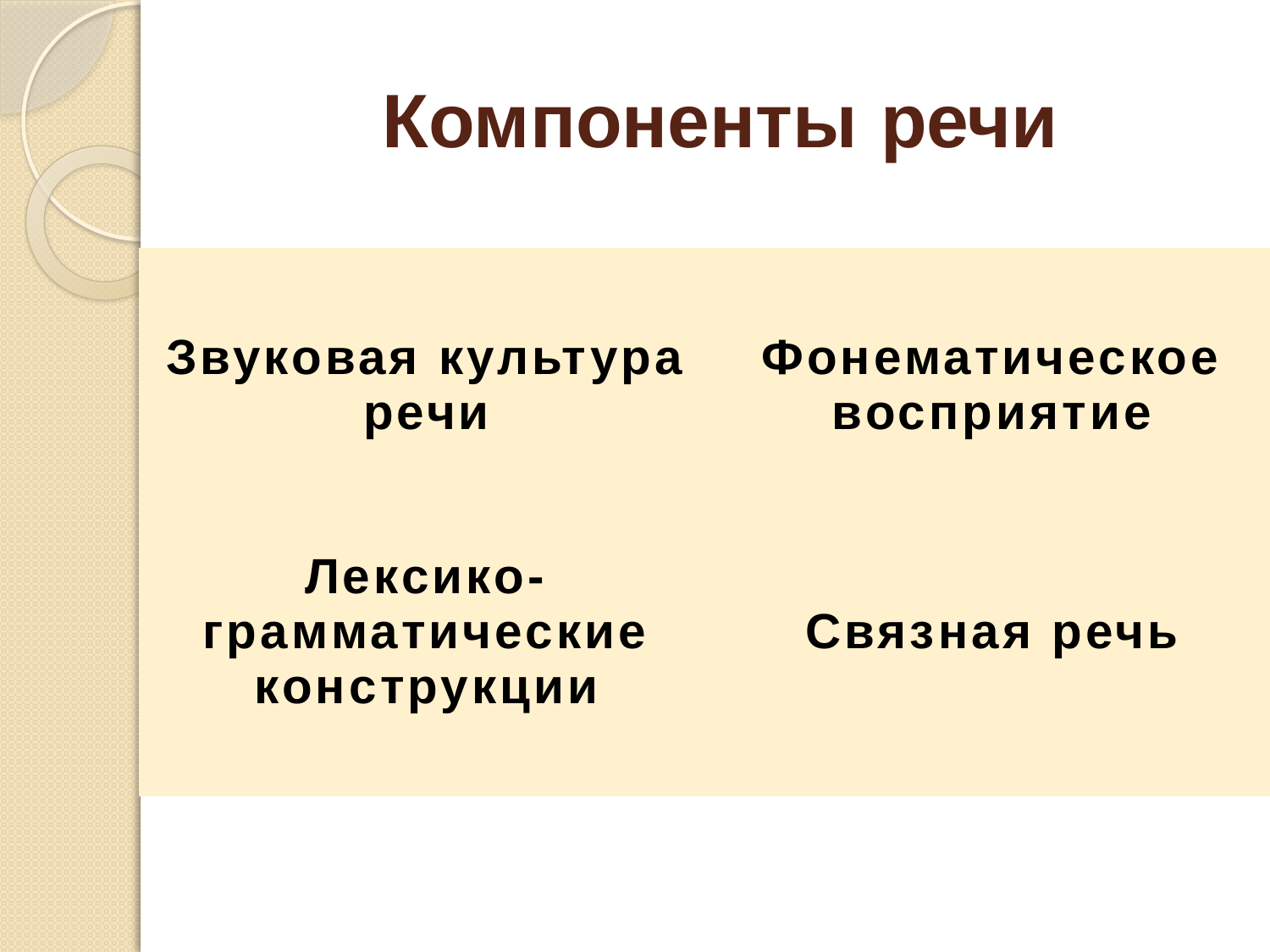

# Компоненты речи
| Звуковая культура речи | Фонематическое восприятие |
| --- | --- |
| Лексико-грамматические конструкции | Связная речь |